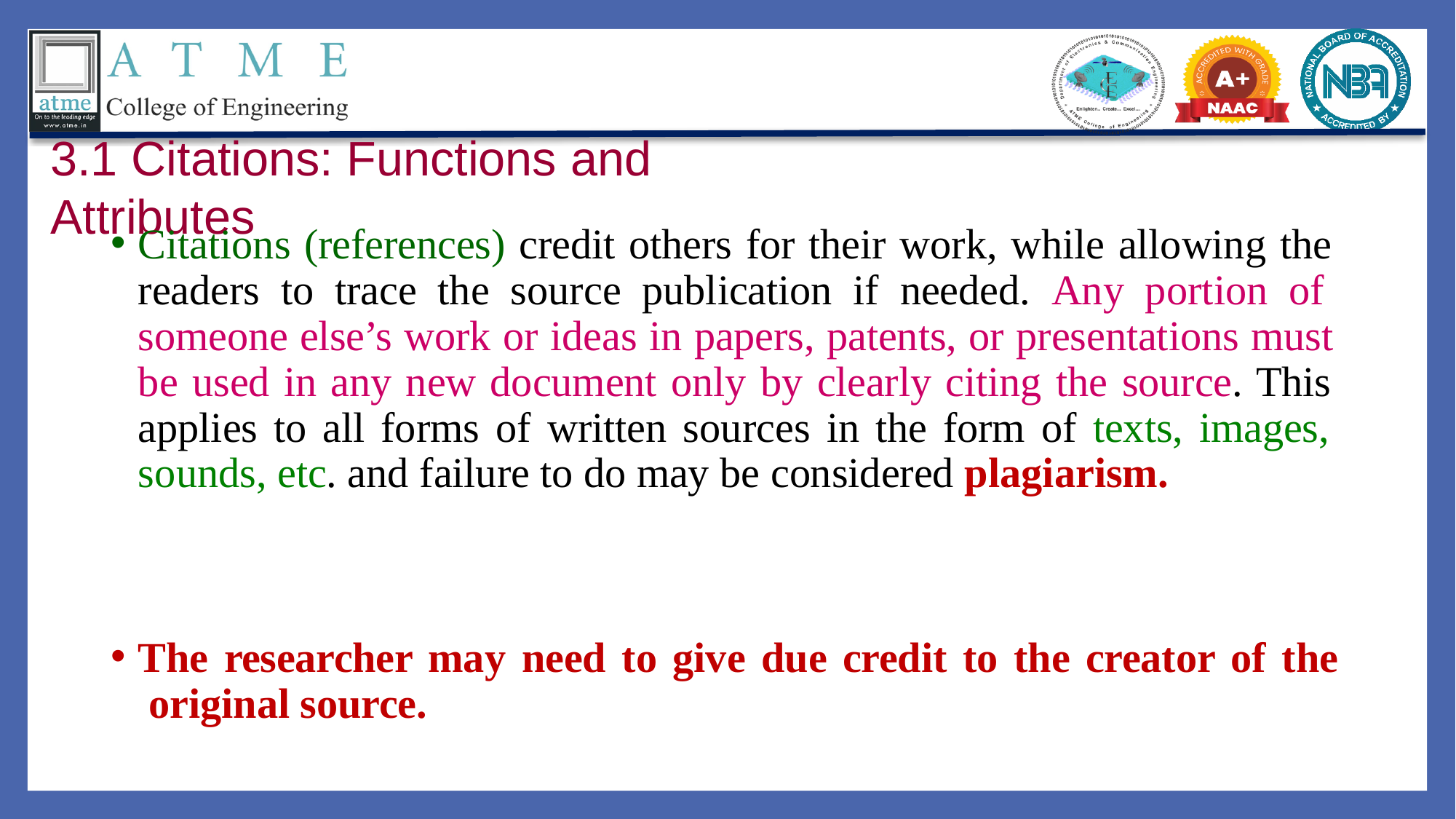

3.1 Citations: Functions and Attributes
Citations (references) credit others for their work, while allowing the  readers to trace the source publication if needed. Any portion of  someone else’s work or ideas in papers, patents, or presentations must  be used in any new document only by clearly citing the source. This  applies to all forms of written sources in the form of texts, images,  sounds, etc. and failure to do may be considered plagiarism.
The researcher may need to give due credit to the creator of the  original source.